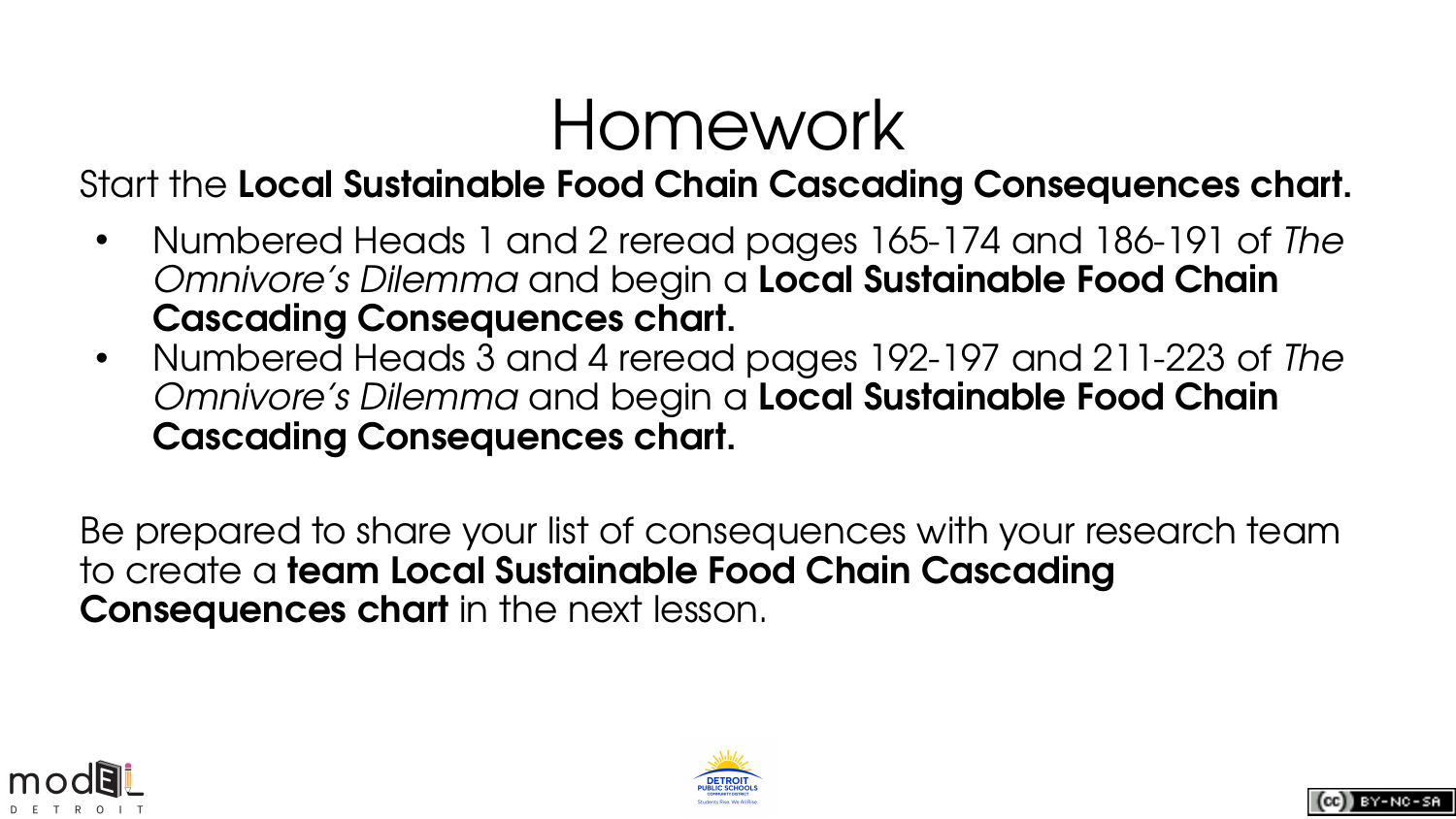

# Homework
Start the Local Sustainable Food Chain Cascading Consequences chart.
Numbered Heads 1 and 2 reread pages 165-174 and 186-191 of The Omnivore’s Dilemma and begin a Local Sustainable Food Chain Cascading Consequences chart.
Numbered Heads 3 and 4 reread pages 192-197 and 211-223 of The Omnivore’s Dilemma and begin a Local Sustainable Food Chain Cascading Consequences chart.
Be prepared to share your list of consequences with your research team to create a team Local Sustainable Food Chain Cascading Consequences chart in the next lesson.